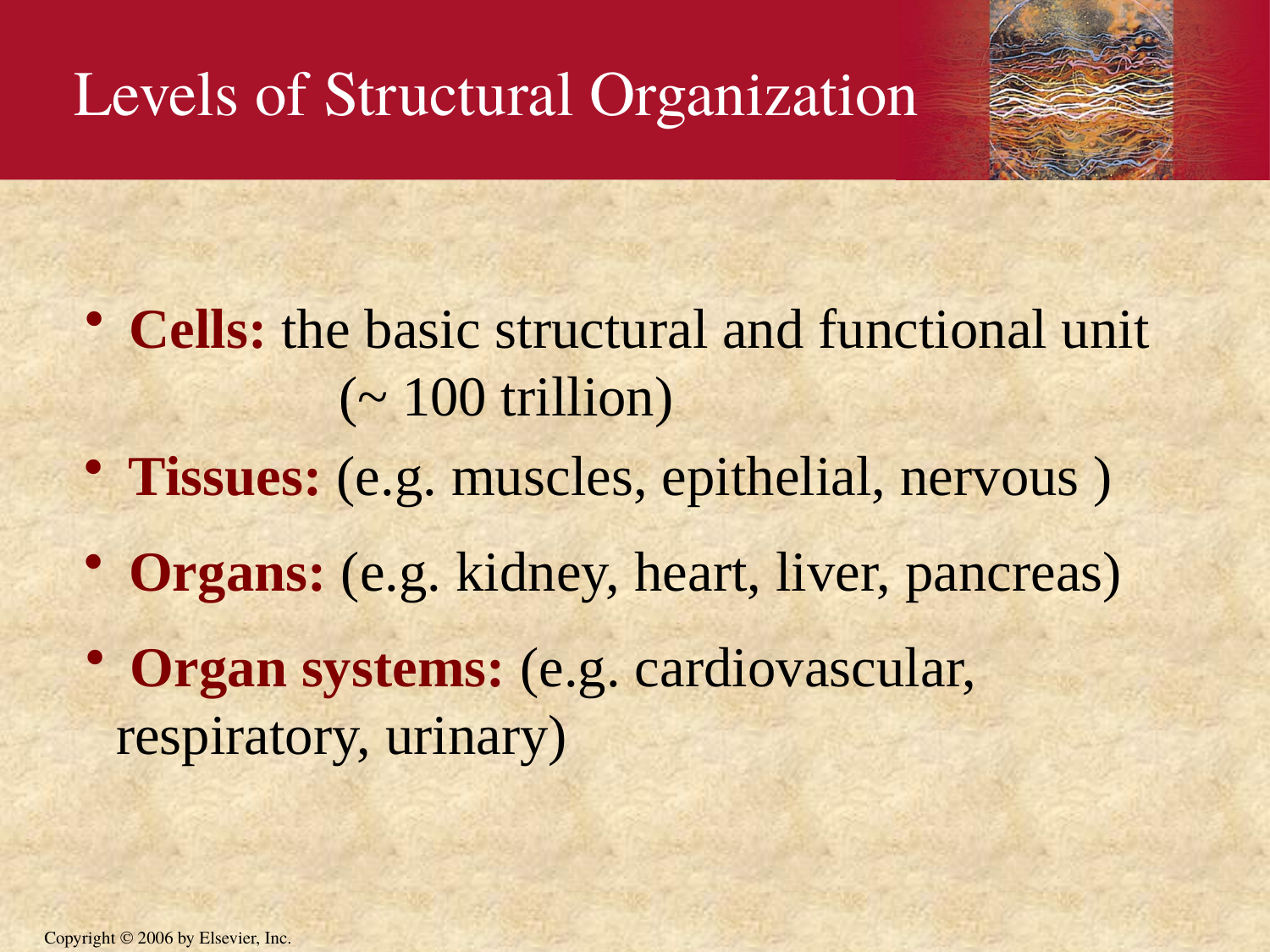

Levels of Structural Organization
 Cells: the basic structural and functional unit
		(~ 100 trillion)
 Tissues: (e.g. muscles, epithelial, nervous )
 Organs: (e.g. kidney, heart, liver, pancreas)
 Organ systems: (e.g. cardiovascular, respiratory, urinary)